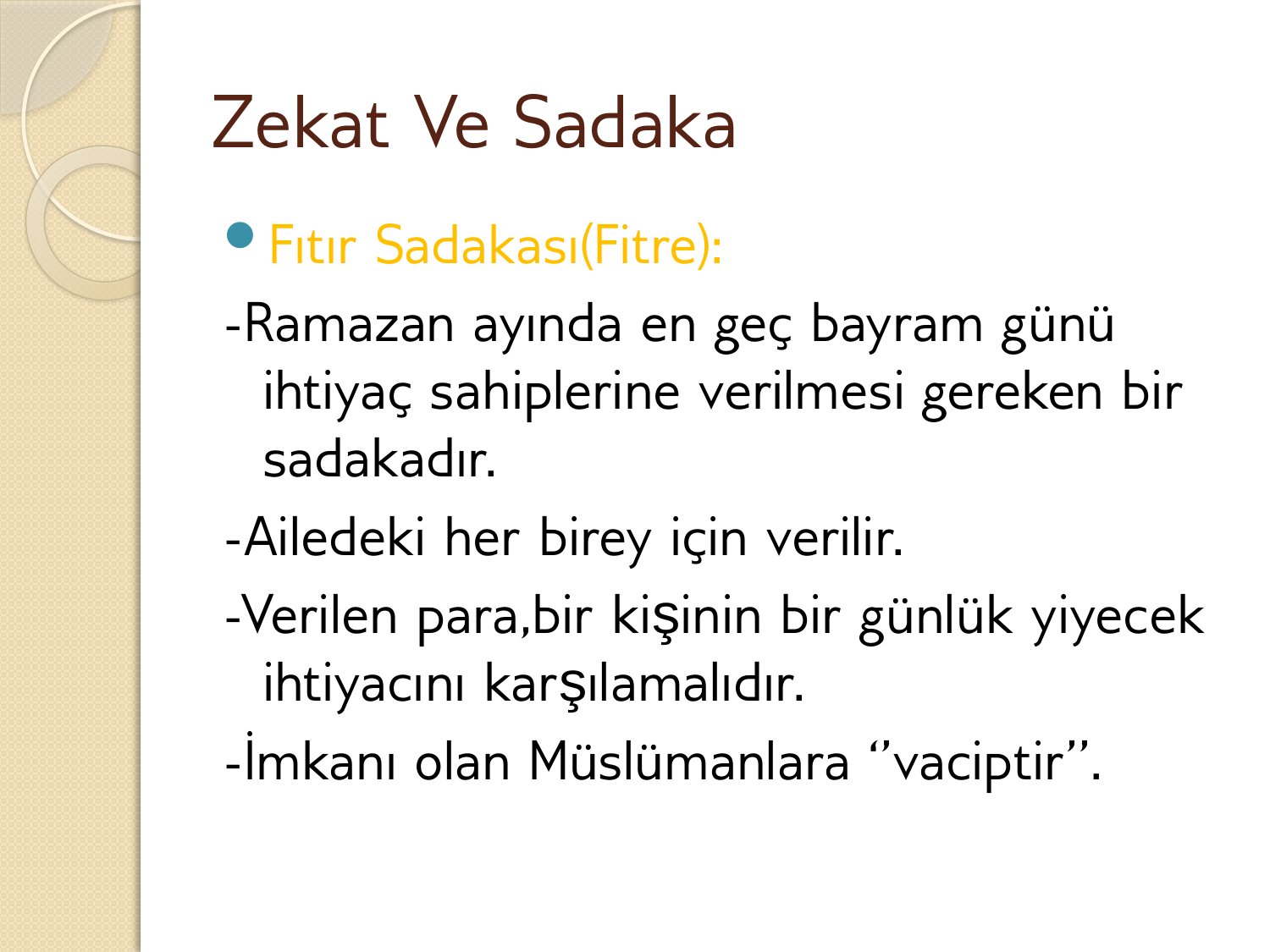

# Zekat Ve Sadaka
Fıtır Sadakası(Fitre):
-Ramazan ayında en geç bayram günü ihtiyaç sahiplerine verilmesi gereken bir sadakadır.
-Ailedeki her birey için verilir.
-Verilen para,bir kişinin bir günlük yiyecek ihtiyacını karşılamalıdır.
-İmkanı olan Müslümanlara ‘’vaciptir’’.